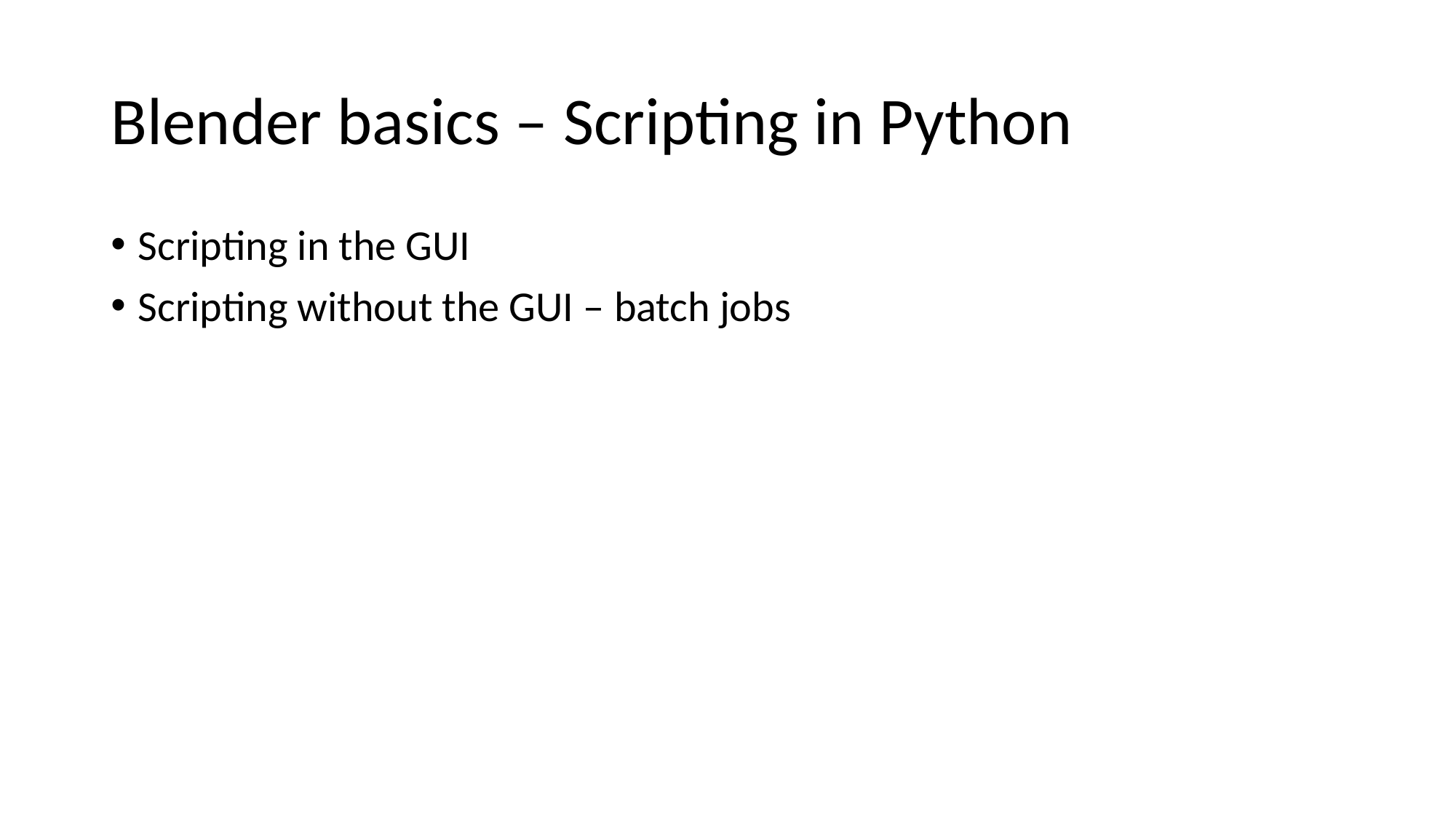

# Blender basics – Scripting in Python
Scripting in the GUI
Scripting without the GUI – batch jobs